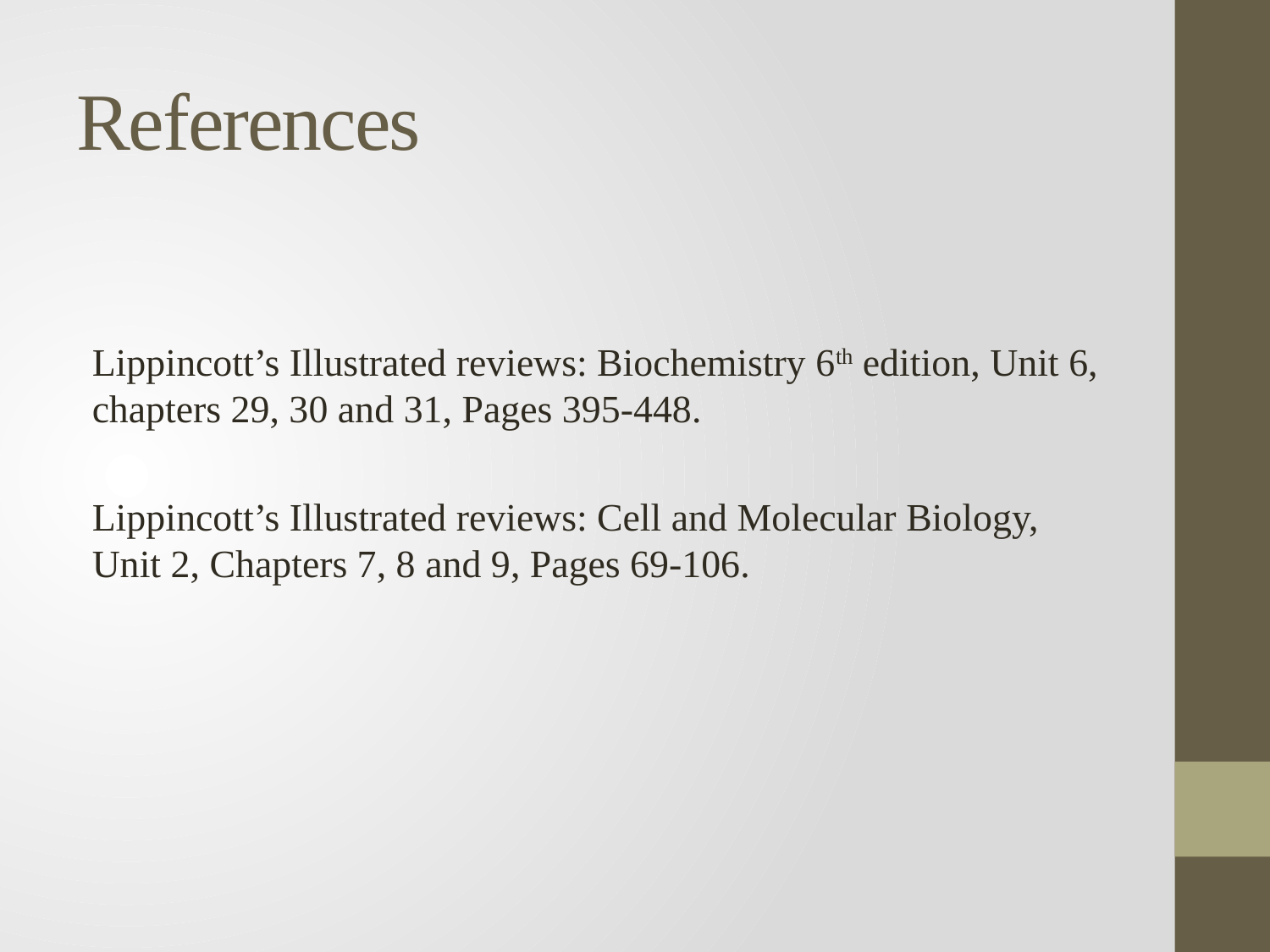

# References

Lippincott’s Illustrated reviews: Biochemistry 6th edition, Unit 6, chapters 29, 30 and 31, Pages 395-448.

Lippincott’s Illustrated reviews: Cell and Molecular Biology, Unit 2, Chapters 7, 8 and 9, Pages 69-106.